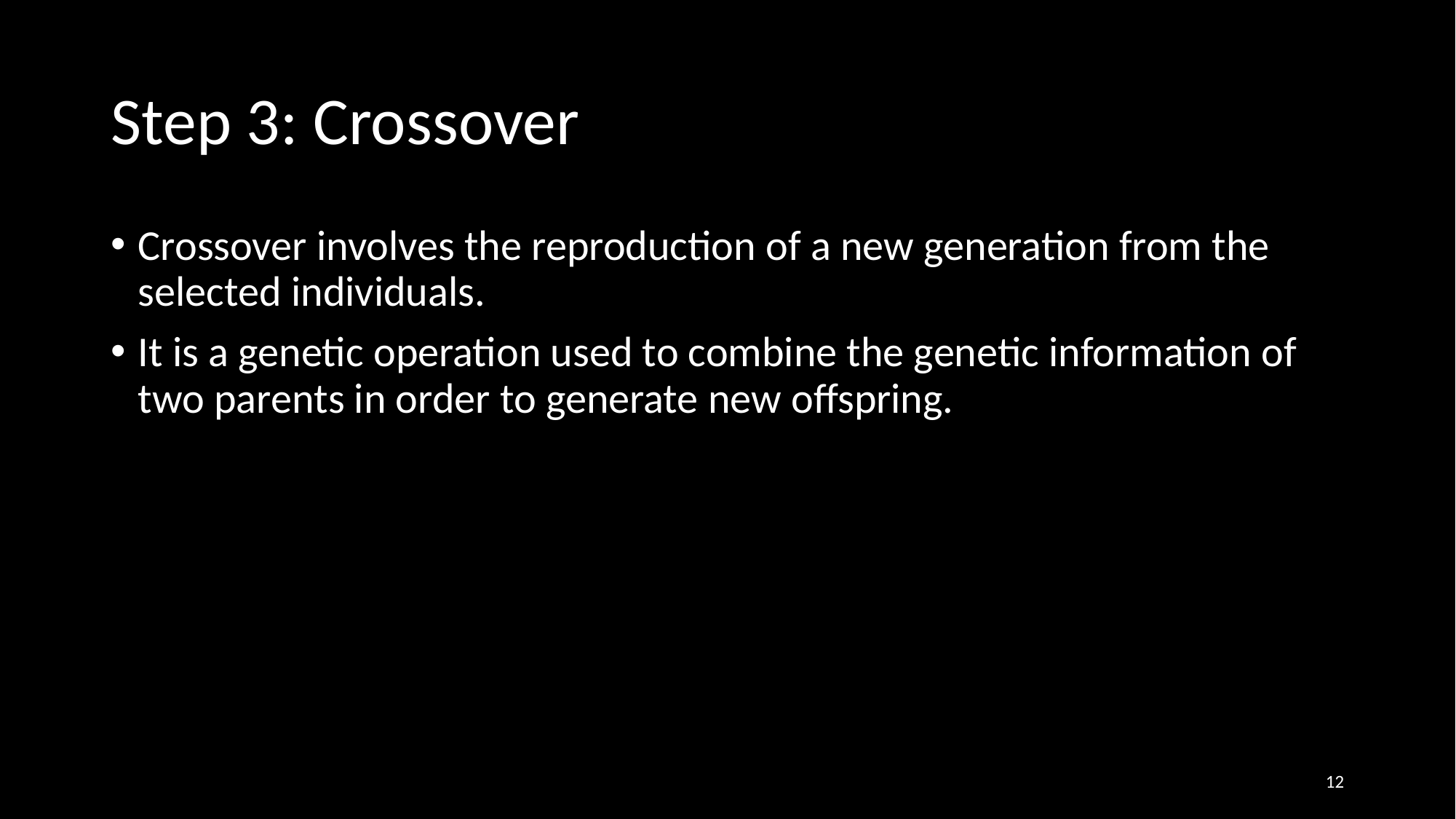

# Step 3: Crossover
Crossover involves the reproduction of a new generation from the selected individuals.
It is a genetic operation used to combine the genetic information of two parents in order to generate new offspring.
12